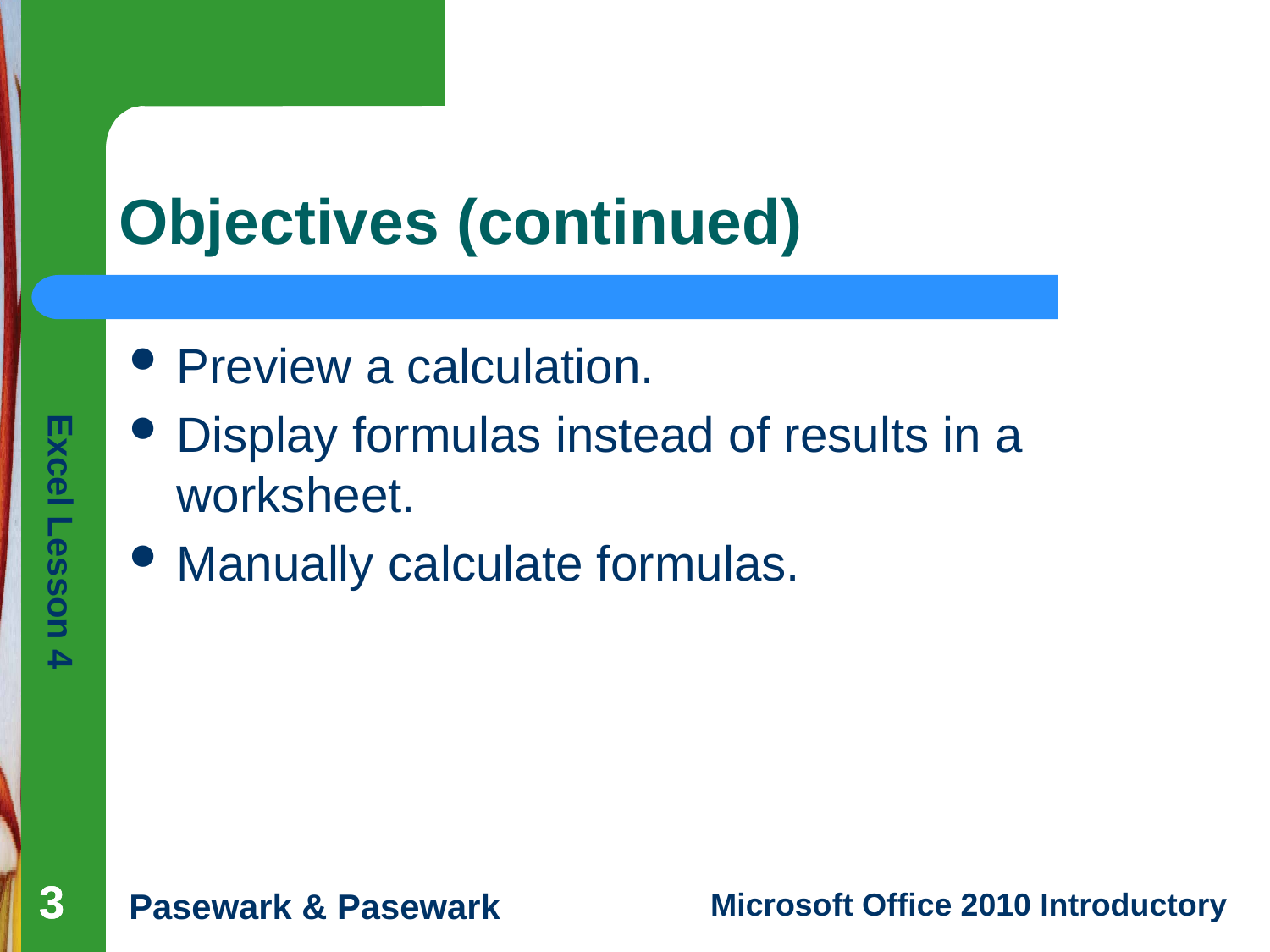

# Objectives (continued)
Preview a calculation.
Display formulas instead of results in a worksheet.
Manually calculate formulas.
3
3
3